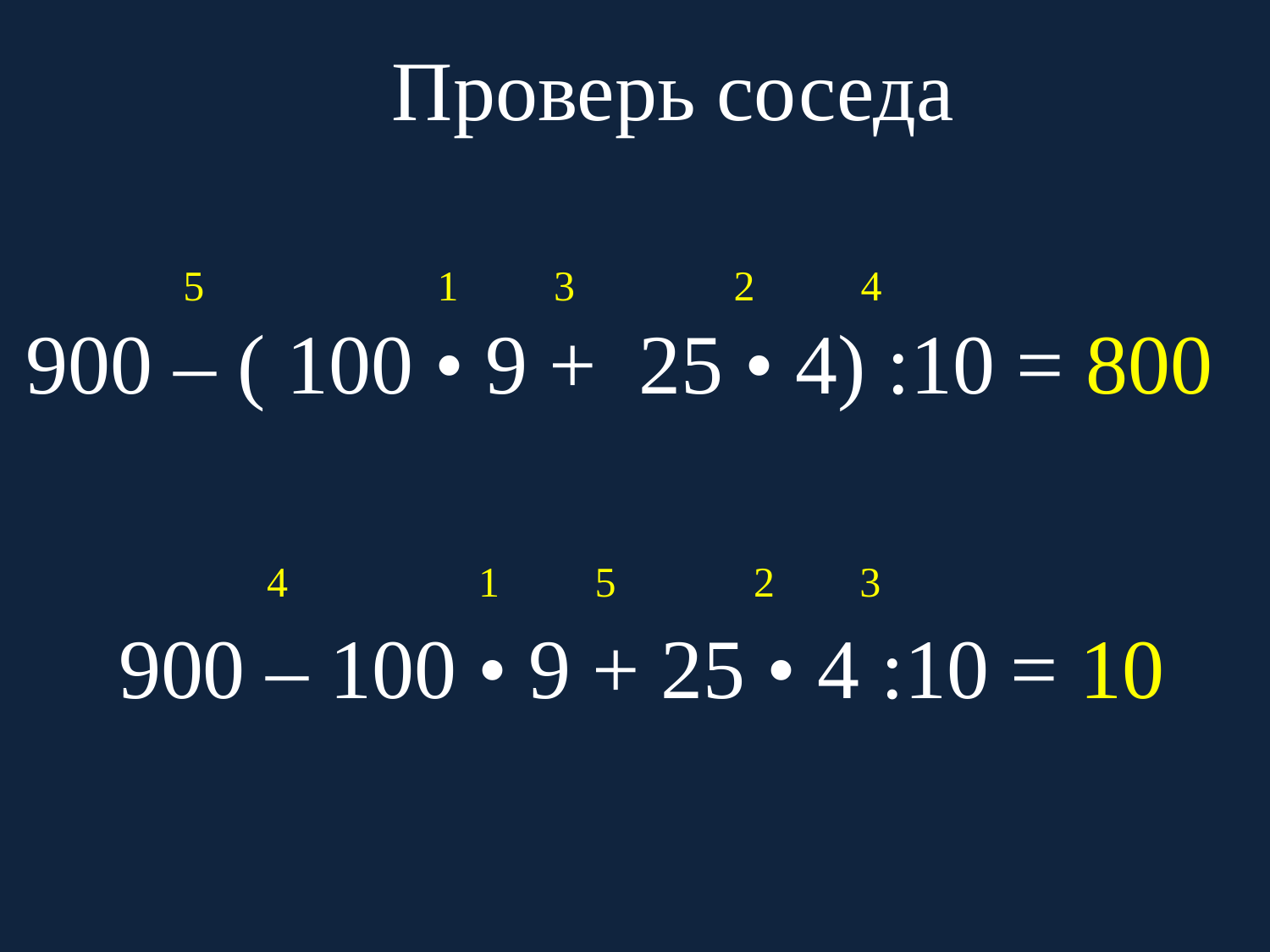

Проверь соседа

                          5                      1         3               2          4
  900 – ( 100 • 9 +  25 • 4) :10 = 800

            4                  1         5             2        3
     900 – 100 • 9 + 25 • 4 :10 = 10